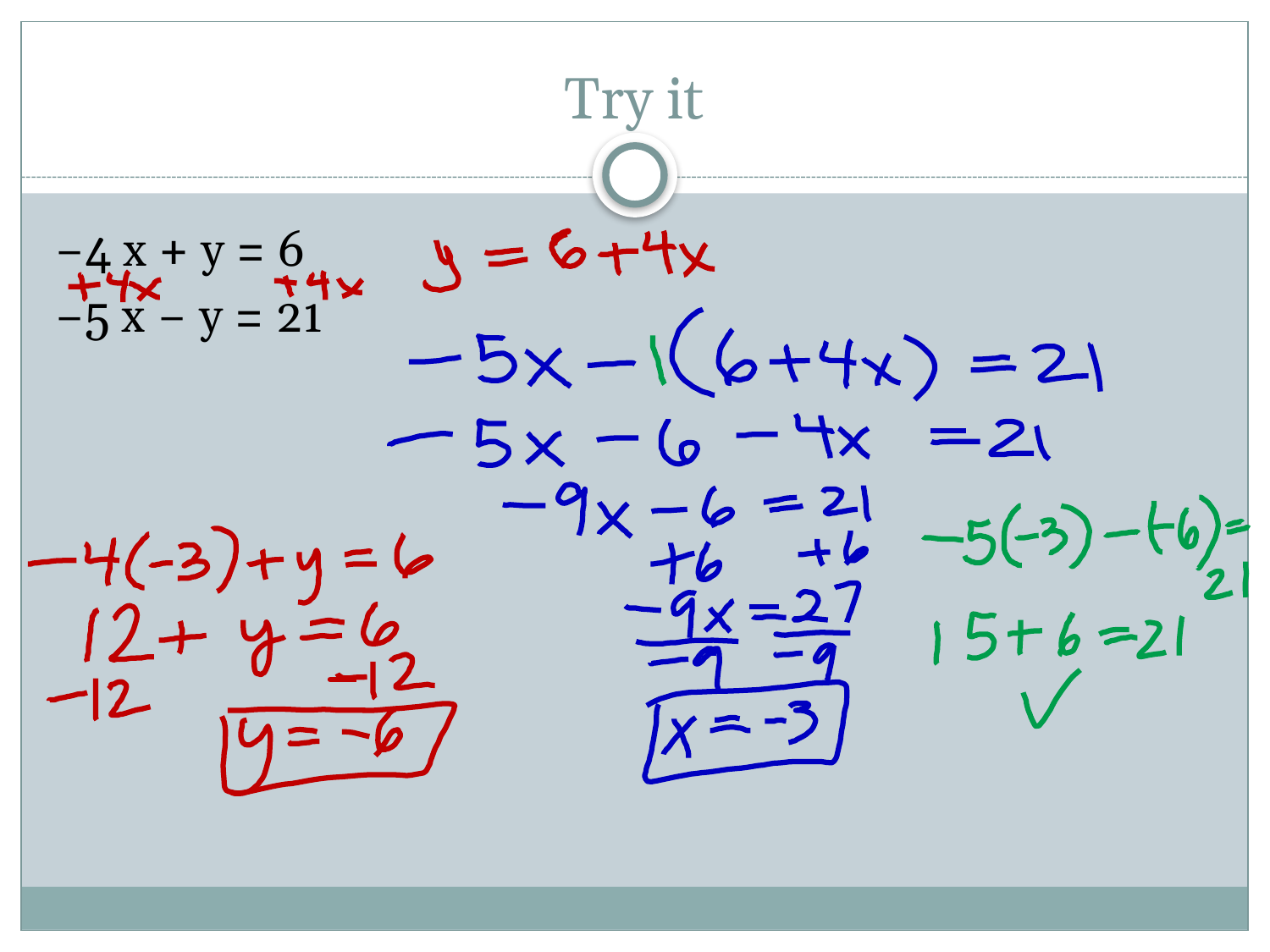

# Try it
−4 x + y = 6
−5 x − y = 21